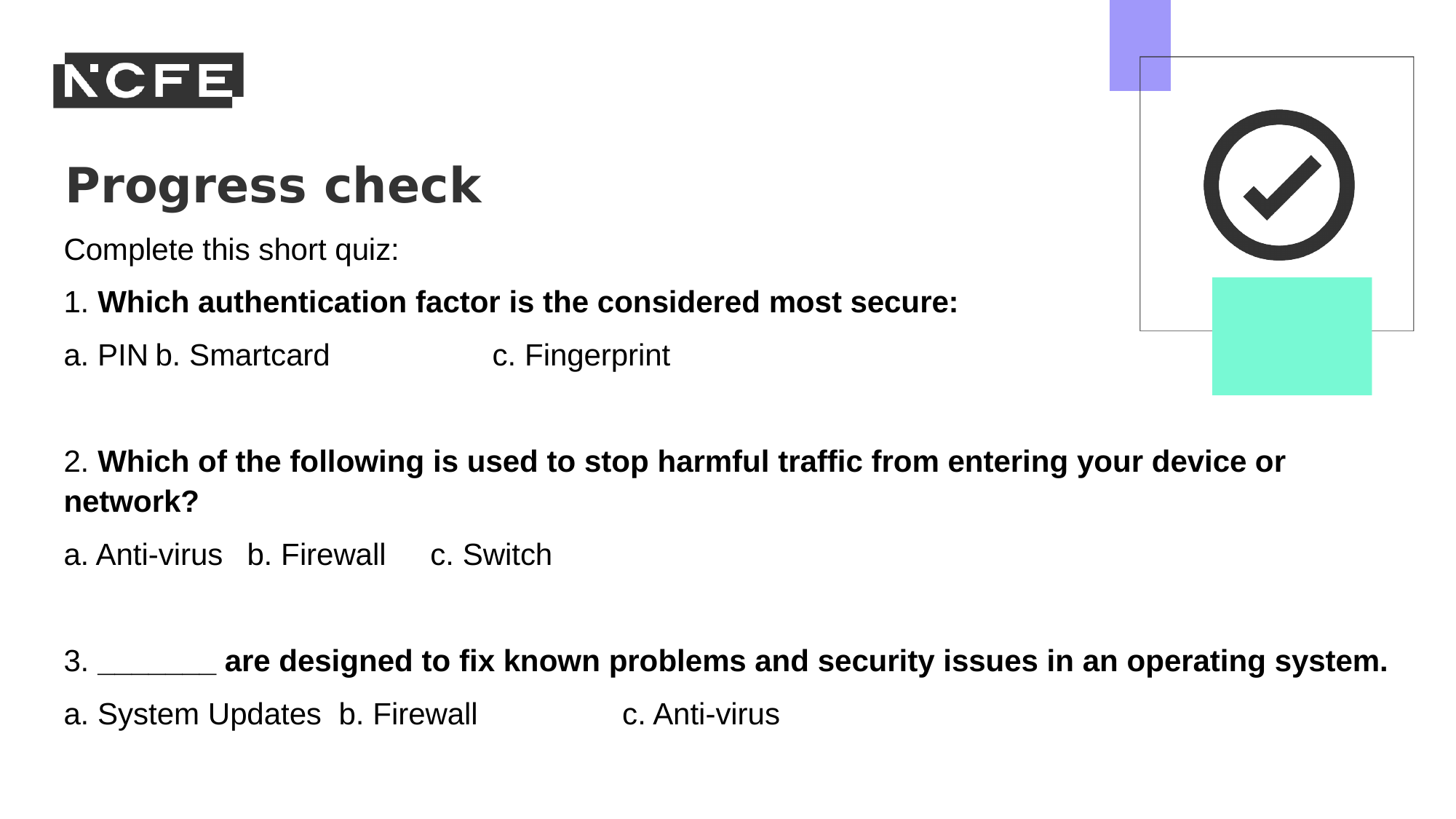

Complete this short quiz:
1. Which authentication factor is the considered most secure:
a. PIN			b. Smartcard                   c. Fingerprint

2. Which of the following is used to stop harmful traffic from entering your device or network?
a. Anti-virus		b. Firewall		c. Switch

3. _______ are designed to fix known problems and security issues in an operating system.
a. System Updates 	b. Firewall		 c. Anti-virus